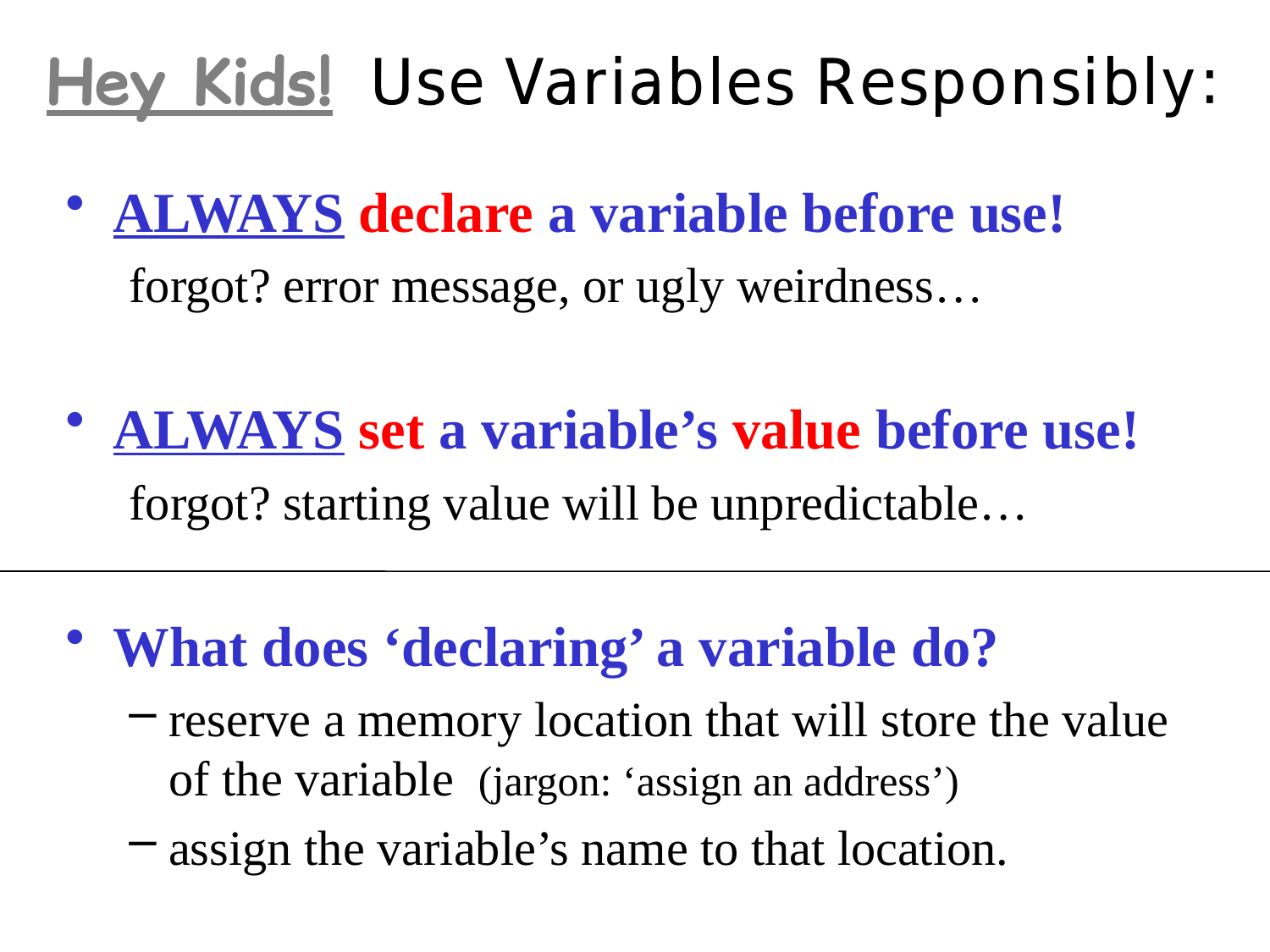

# Hey Kids!  Use Variables Responsibly:
ALWAYS declare a variable before use!
forgot? error message, or ugly weirdness…

ALWAYS set a variable’s value before use!
forgot? starting value will be unpredictable…

What does ‘declaring’ a variable do?
reserve a memory location that will store the value of the variable  (jargon: ‘assign an address’)
assign the variable’s name to that location.